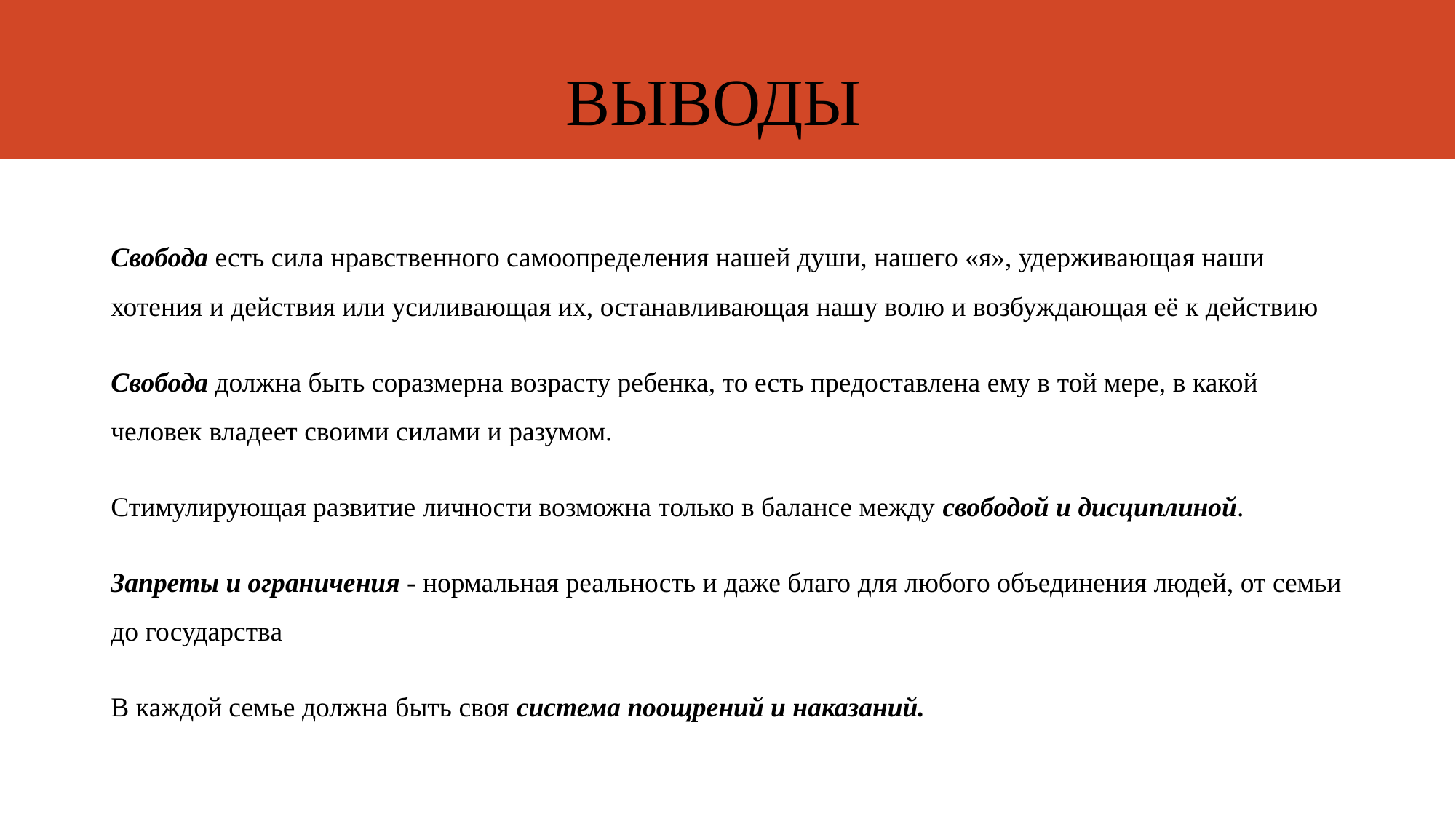

# ВЫВОДЫ
Свобода есть сила нравственного самоопределения нашей души, нашего «я», удерживающая наши хотения и действия или усиливающая их, останавливающая нашу волю и возбуждающая её к действию
Свобода должна быть соразмерна возрасту ребенка, то есть предоставлена ему в той мере, в какой человек владеет своими силами и разумом.
Стимулирующая развитие личности возможна только в балансе между свободой и дисциплиной.
Запреты и ограничения - нормальная реальность и даже благо для любого объединения людей, от семьи до государства
В каждой семье должна быть своя система поощрений и наказаний.